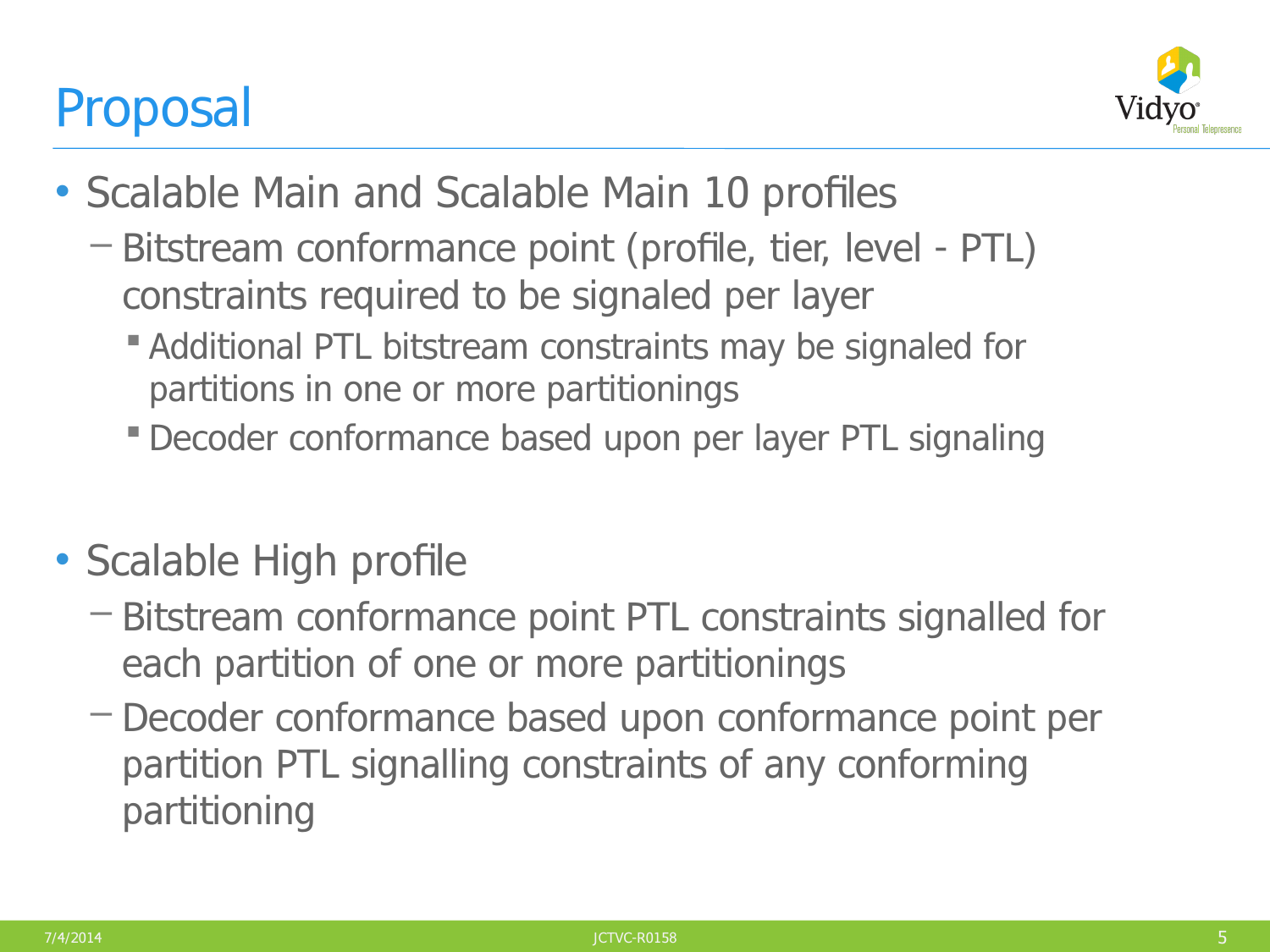

# Proposal
Scalable Main and Scalable Main 10 profiles
Bitstream conformance point (profile, tier, level - PTL) constraints required to be signaled per layer
Additional PTL bitstream constraints may be signaled for partitions in one or more partitionings
Decoder conformance based upon per layer PTL signaling

Scalable High profile
Bitstream conformance point PTL constraints signalled for each partition of one or more partitionings
Decoder conformance based upon conformance point per partition PTL signalling constraints of any conforming partitioning